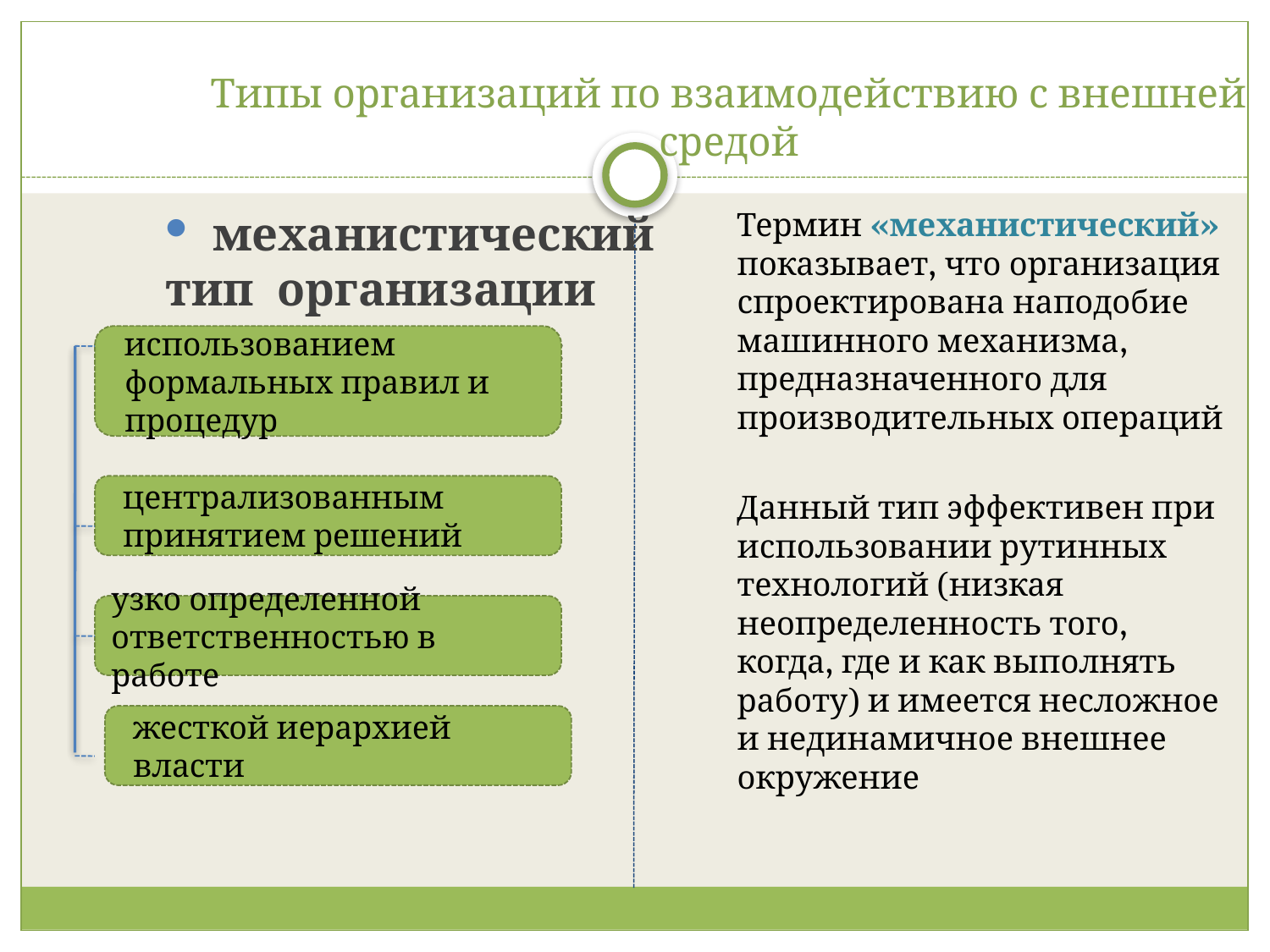

# Типы организаций по взаимодействию с внешней средой
  механистический тип  организации   характеризуется:

Термин «механистический» показывает, что организация спроектирована наподобие машинного механизма, предназначенного для производительных операций

Данный тип эффективен при использовании рутинных технологий (низкая неопределенность того, когда, где и как выполнять работу) и имеется несложное и нединамичное внешнее окружение

использованием формальных правил и процедур
централизованным принятием решений

узко определенной ответственностью в работе

жесткой иерархией власти